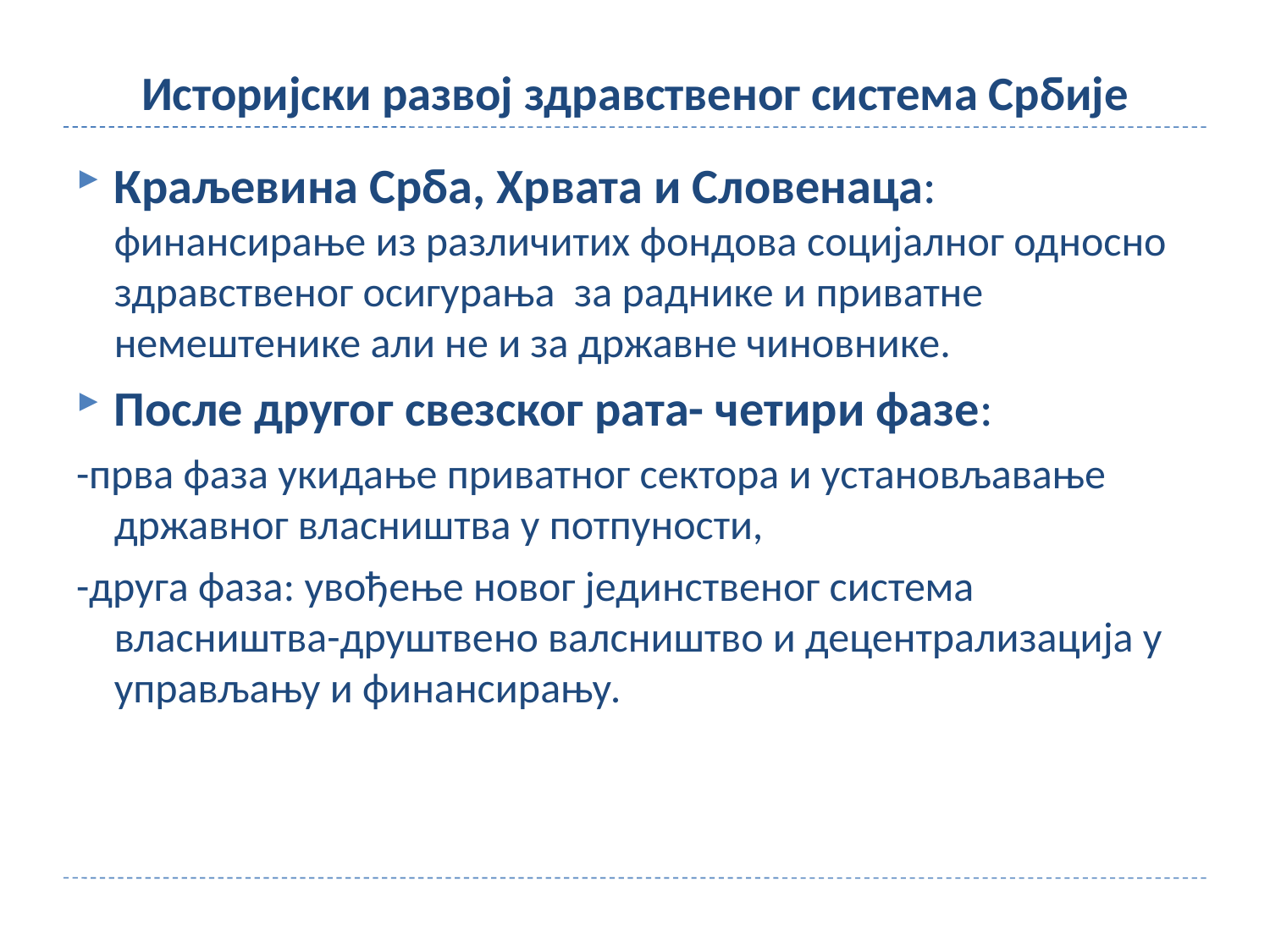

# Историјски развој здравственог система Србије
Краљевина Срба, Хрвата и Словенаца: финансирање из различитих фондова социјалног односно здравственог осигурања  за раднике и приватне немештенике али не и за државне чиновнике.
После другог свезског рата- четири фазе:
-прва фаза укидање приватног сектора и установљавање државног власништва у потпуности,
-друга фаза: увођење новог јединственог система власништва-друштвено валсништво и децентрализација у управљању и финансирању.